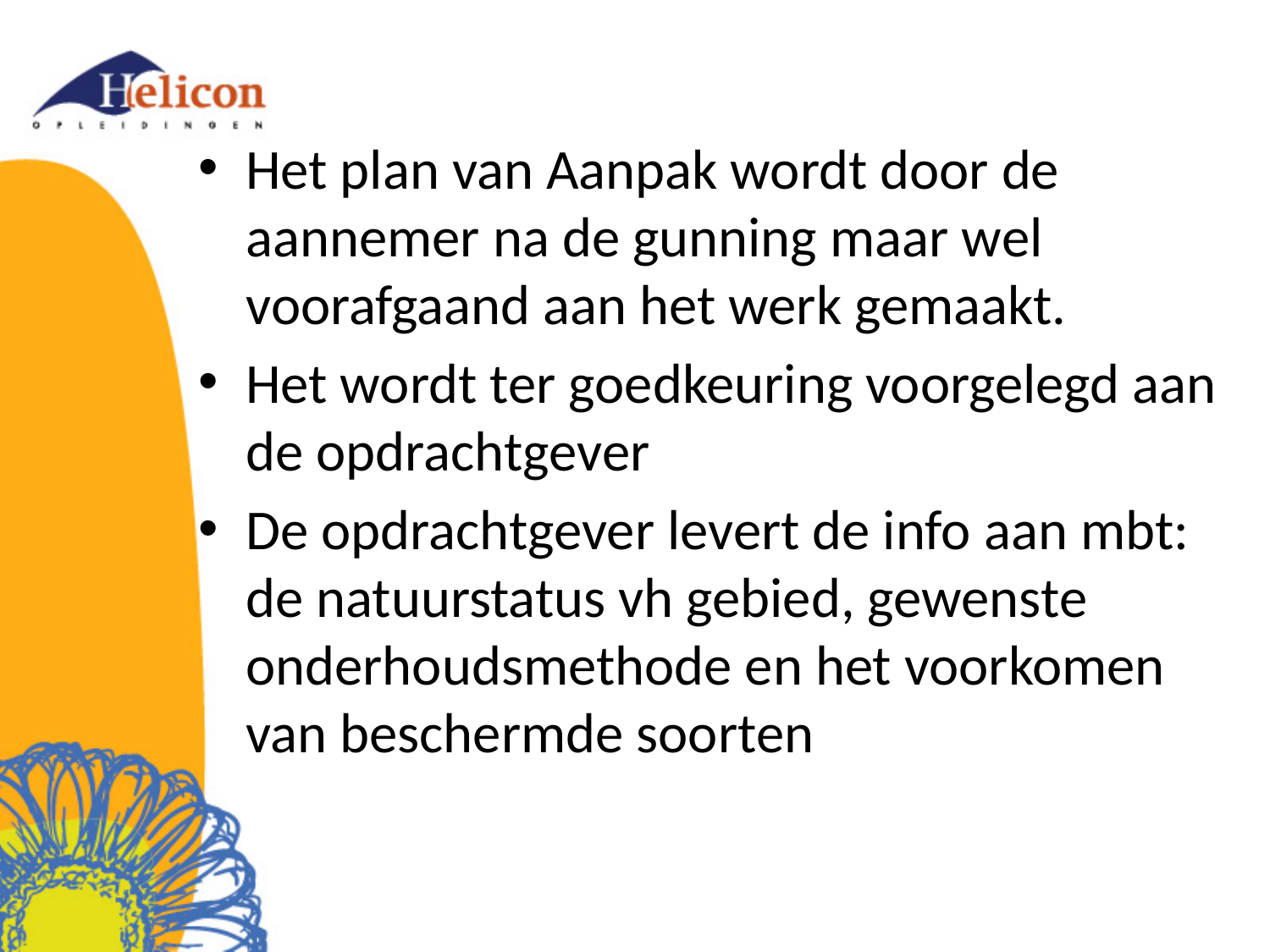

Het plan van Aanpak wordt door de aannemer na de gunning maar wel voorafgaand aan het werk gemaakt.
Het wordt ter goedkeuring voorgelegd aan de opdrachtgever
De opdrachtgever levert de info aan mbt: de natuurstatus vh gebied, gewenste onderhoudsmethode en het voorkomen van beschermde soorten